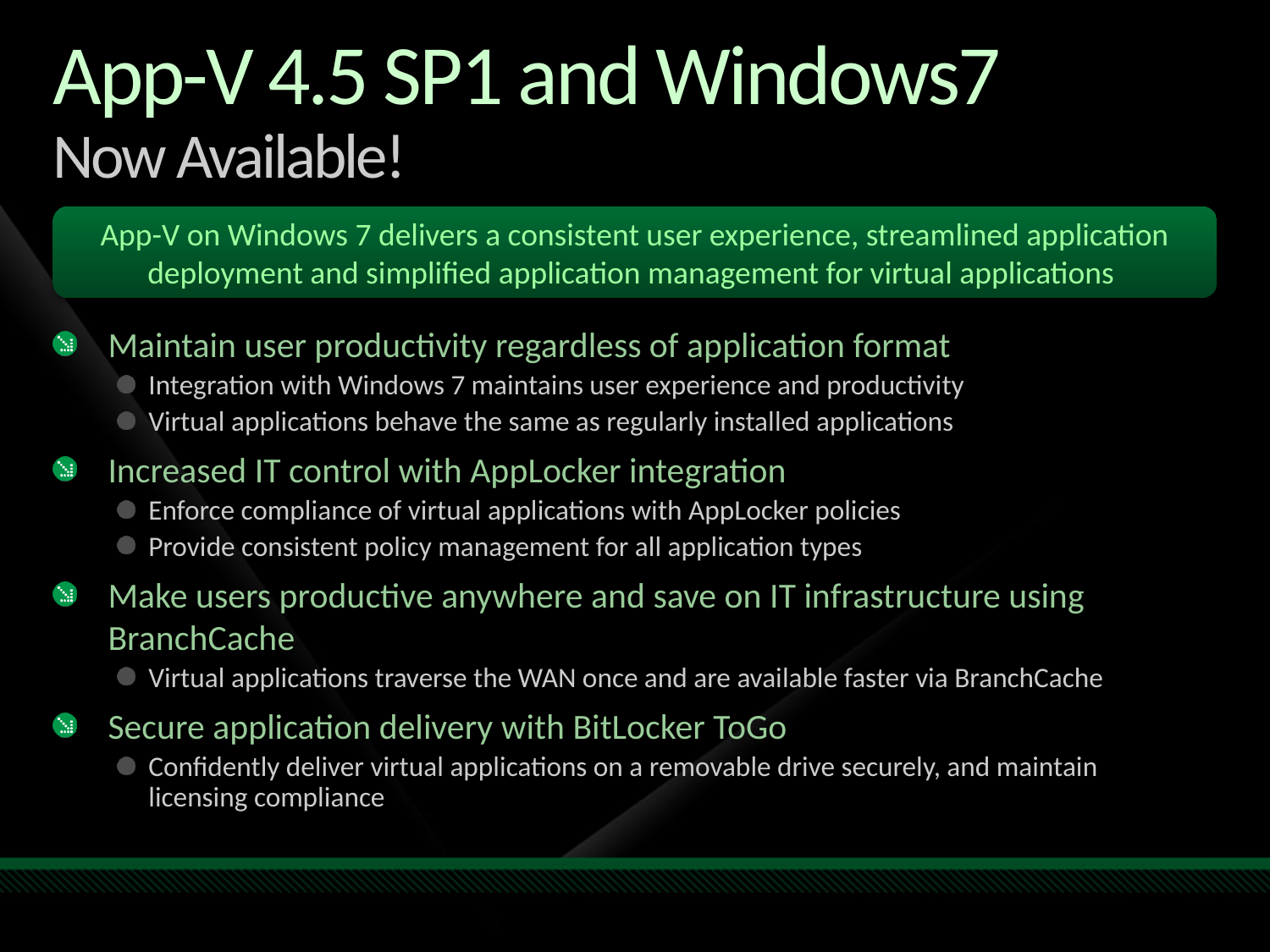

# App-V 4.5 SP1 and Windows7 Now Available!
App-V on Windows 7 delivers a consistent user experience, streamlined application deployment and simplified application management for virtual applications
Maintain user productivity regardless of application format
Integration with Windows 7 maintains user experience and productivity
Virtual applications behave the same as regularly installed applications
Increased IT control with AppLocker integration
Enforce compliance of virtual applications with AppLocker policies
Provide consistent policy management for all application types
Make users productive anywhere and save on IT infrastructure using BranchCache
Virtual applications traverse the WAN once and are available faster via BranchCache
Secure application delivery with BitLocker ToGo
Confidently deliver virtual applications on a removable drive securely, and maintain
licensing compliance